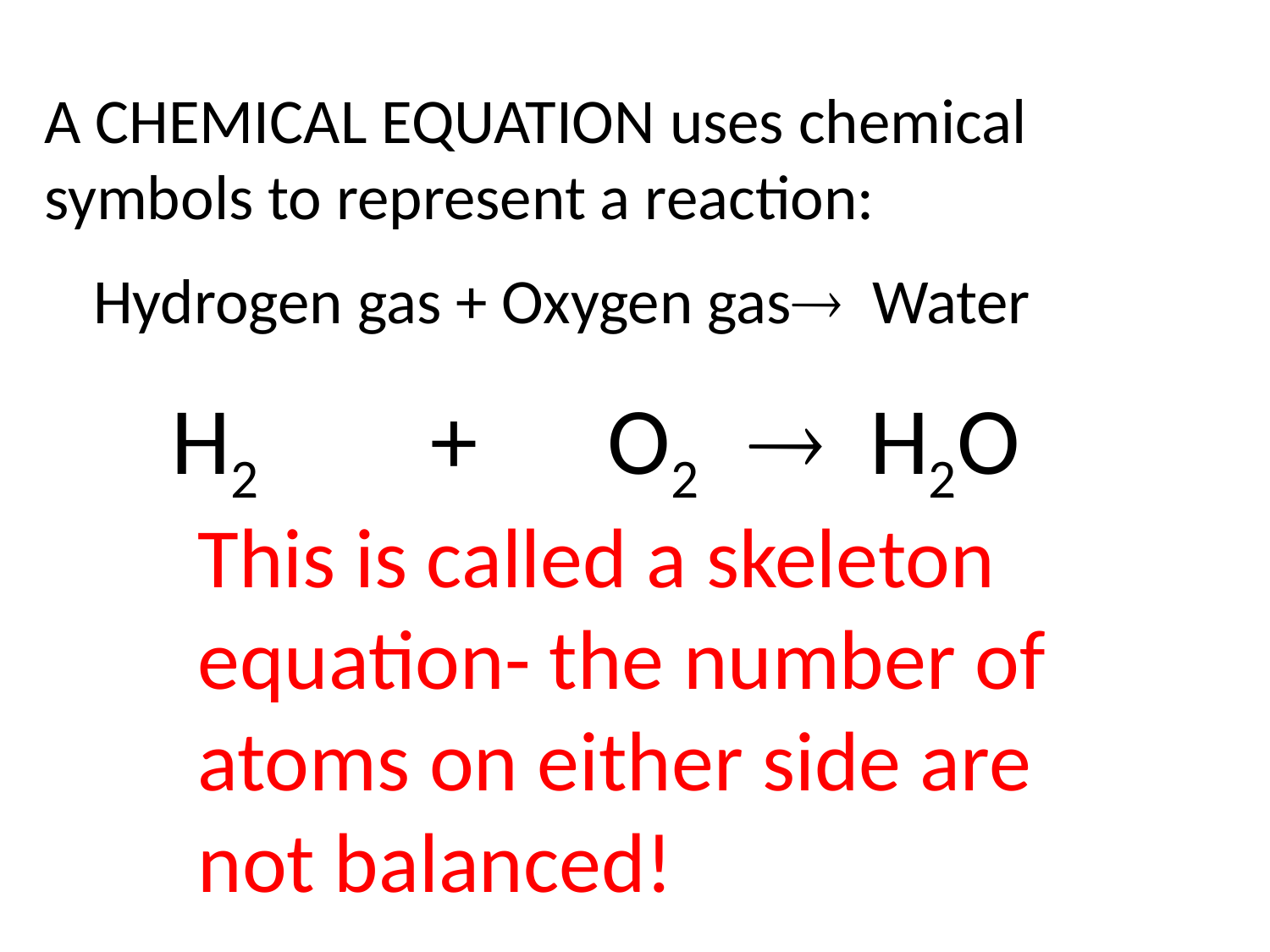

A CHEMICAL EQUATION uses chemical symbols to represent a reaction:

Hydrogen gas + Oxygen gas→  Water

H2        +      O2    →  H2O

This is called a skeleton equation- the number of atoms on either side are not balanced!